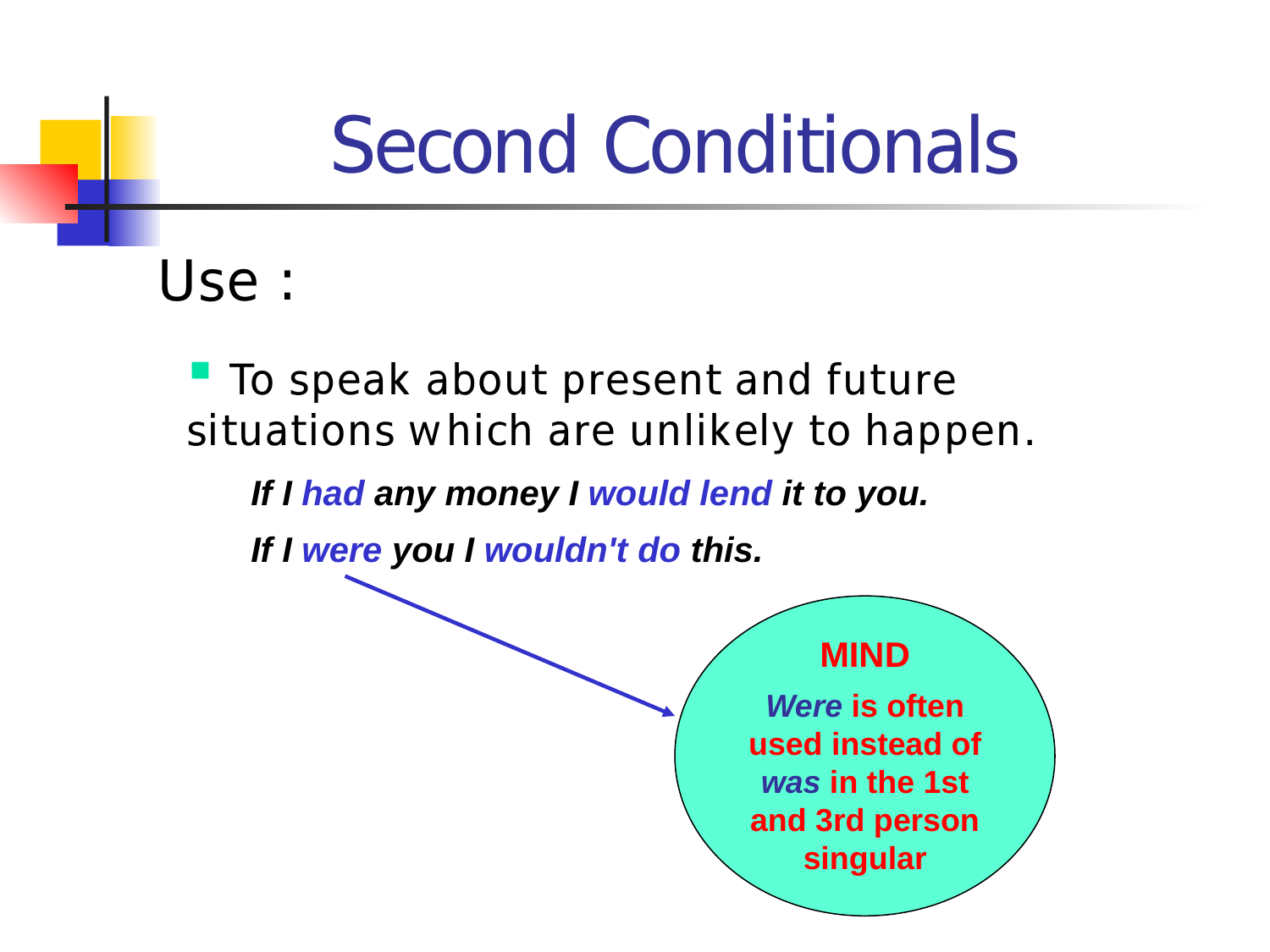

# Second Conditionals
Use :
 To speak about present and future
situations which are unlikely to happen.
If I had any money I would lend it to you.
If I were you I wouldn't do this.

MIND
Were is often used instead of was in the 1st and 3rd person singular